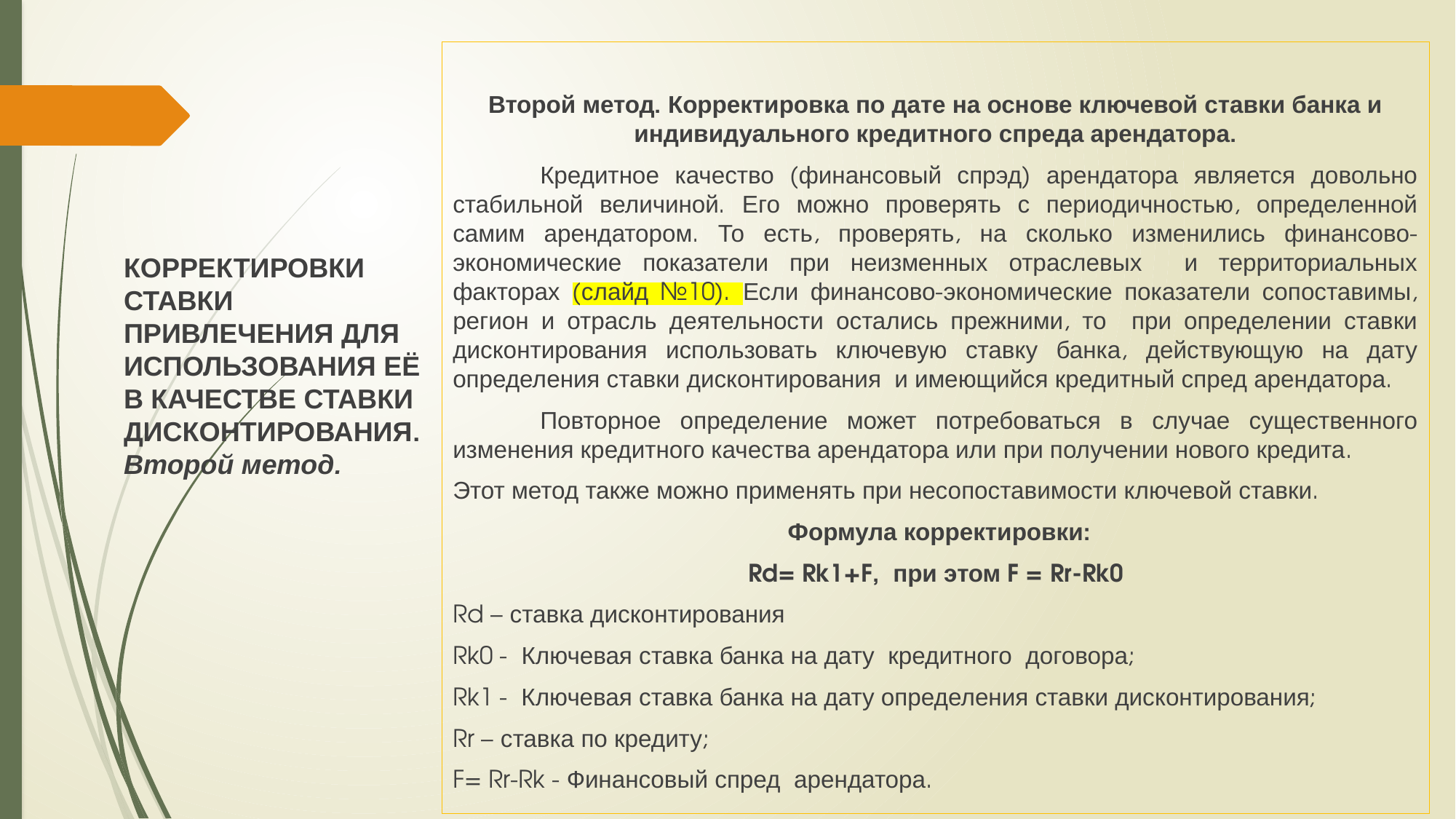

Второй метод. Корректировка по дате на основе ключевой ставки банка и индивидуального кредитного спреда арендатора.
	Кредитное качество (финансовый спрэд) арендатора является довольно стабильной величиной. Его можно проверять с периодичностью, определенной самим арендатором. То есть, проверять, на сколько изменились финансово-экономические показатели при неизменных отраслевых  и территориальных факторах (слайд №10). Если финансово-экономические показатели сопоставимы, регион и отрасль деятельности остались прежними, то  при определении ставки дисконтирования использовать ключевую ставку банка, действующую на дату определения ставки дисконтирования  и имеющийся кредитный спред арендатора.
	Повторное определение может потребоваться в случае существенного изменения кредитного качества арендатора или при получении нового кредита.
Этот метод также можно применять при несопоставимости ключевой ставки.
 Формула корректировки:
Rd= Rk1+F,  при этом F = Rr-Rk0
Rd – ставка дисконтирования
Rk0 -  Ключевая ставка банка на дату  кредитного  договора;
Rk1 -  Ключевая ставка банка на дату определения ставки дисконтирования;
Rr – ставка по кредиту;
F= Rr-Rk - Финансовый спред  арендатора.

# КОРРЕКТИРОВКИ СТАВКИ ПРИВЛЕЧЕНИЯ ДЛЯ ИСПОЛЬЗОВАНИЯ ЕЁ В КАЧЕСТВЕ СТАВКИ ДИСКОНТИРОВАНИЯ. Второй метод.